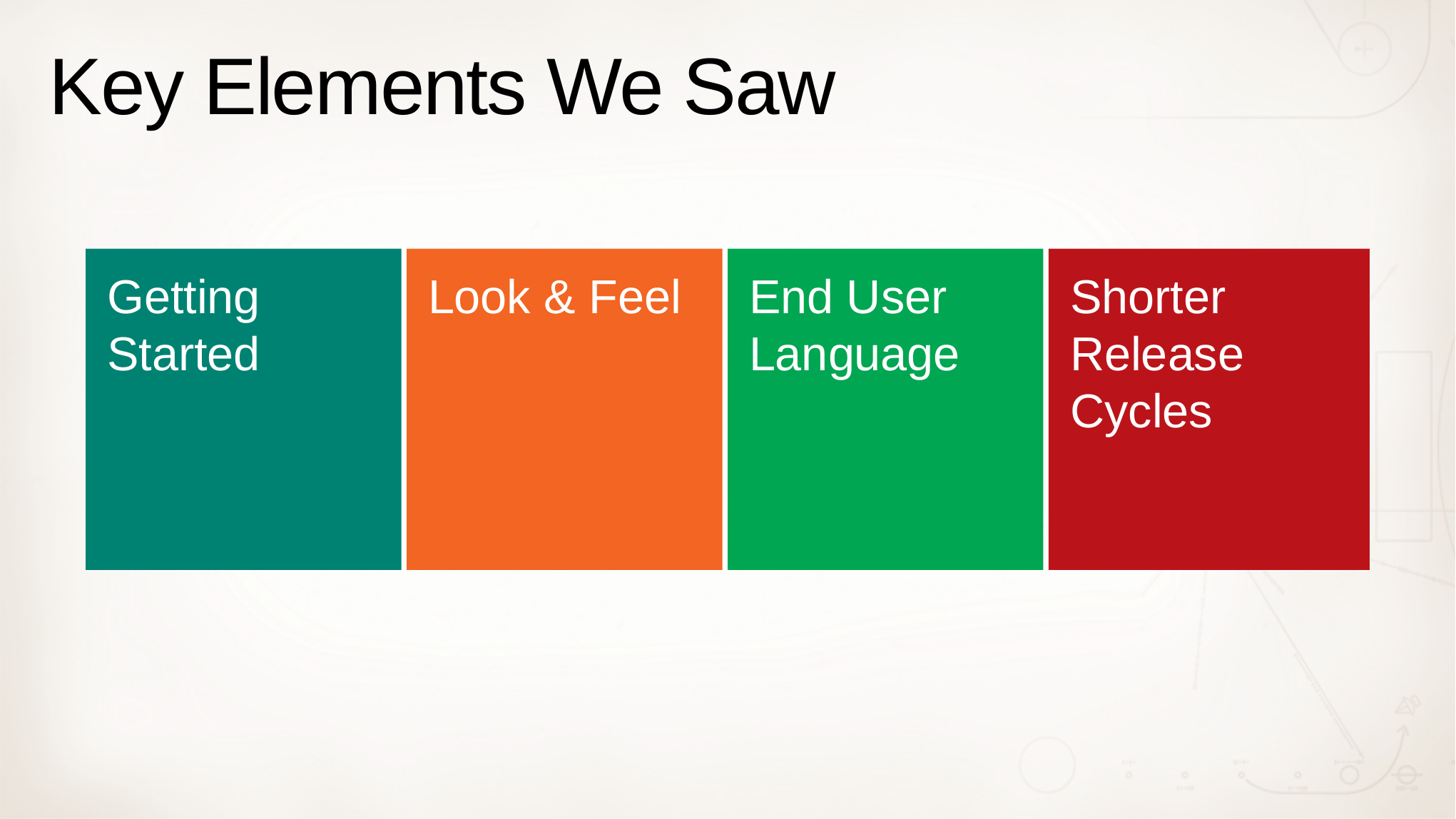

# Key Elements We Saw
Getting Started
Look & Feel
End User Language
Shorter Release Cycles